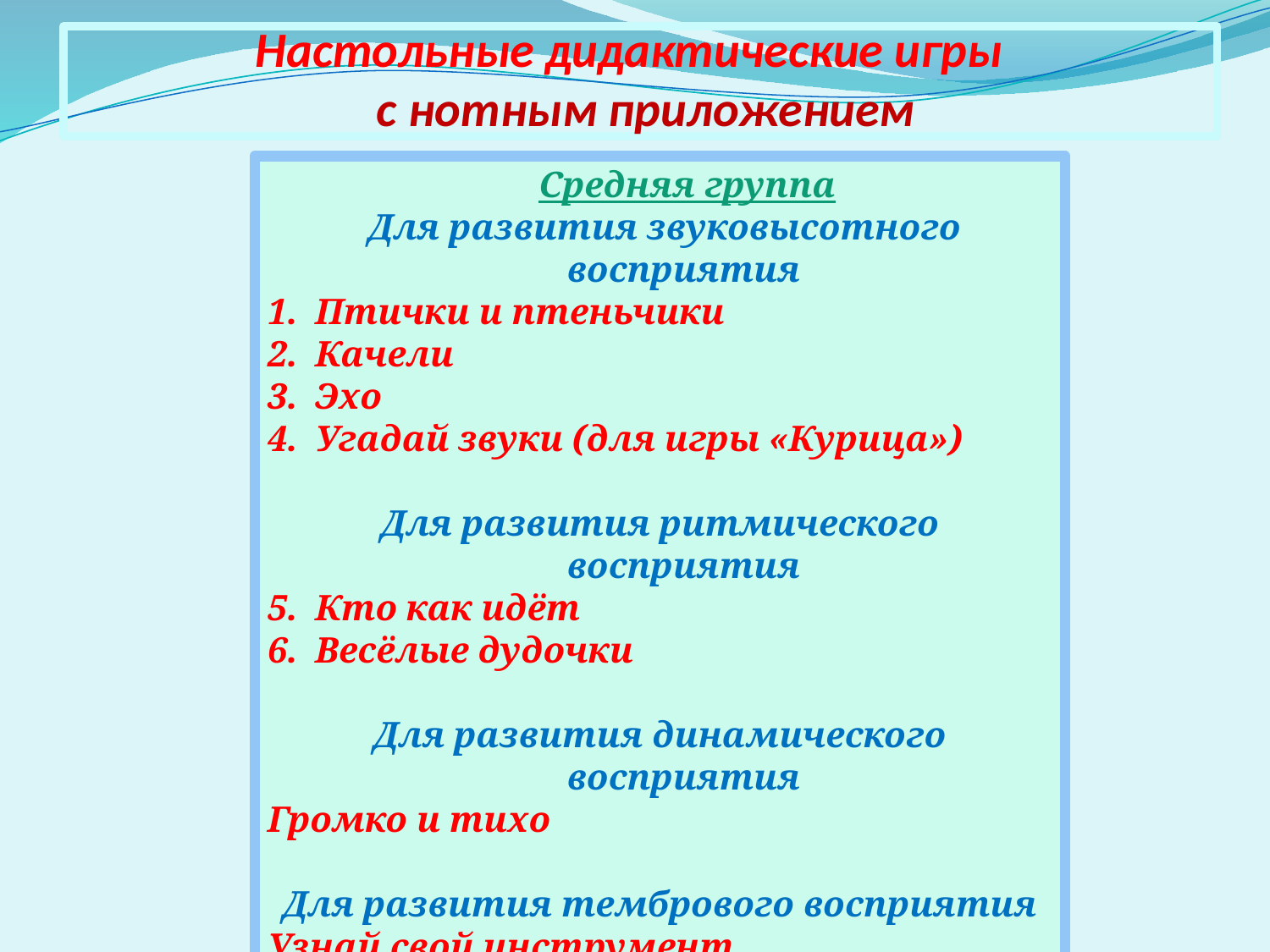

# Настольные дидактические игры с нотным приложением
      Средняя группа
 Для развития звуковысотного восприятия
Птички и птеньчики
Качели
Эхо
Угадай звуки (для игры «Курица»)

Для развития ритмического восприятия
Кто как идёт
Весёлые дудочки

Для развития динамического восприятия
Громко и тихо

Для развития тембрового восприятия
Узнай свой инструмент